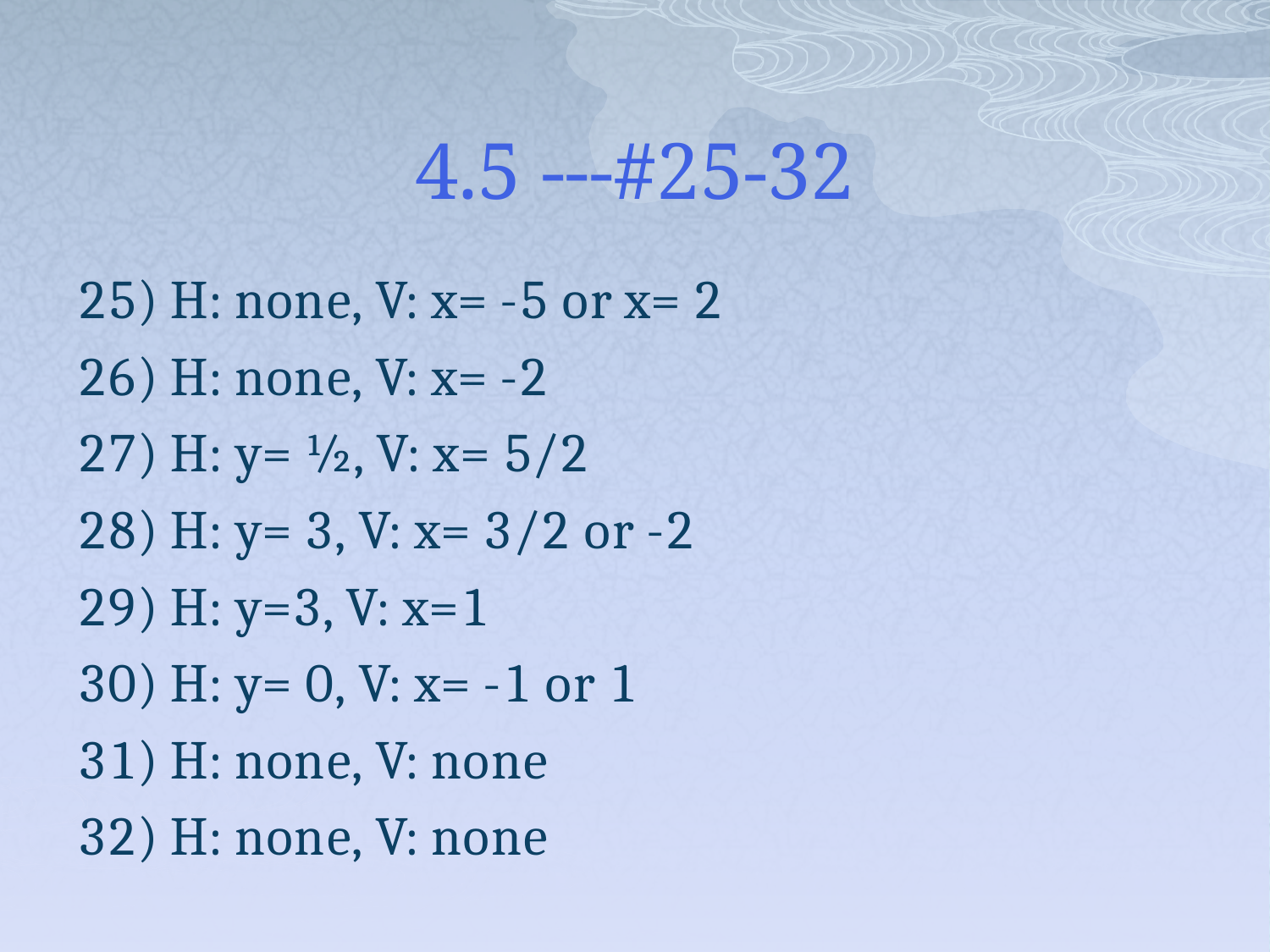

# 4.5 ---#25-32
25) H: none, V: x= -5 or x= 2
26) H: none, V: x= -2
27) H: y= ½, V: x= 5/2
28) H: y= 3, V: x= 3/2 or -2
29) H: y=3, V: x=1
30) H: y= 0, V: x= -1 or 1
31) H: none, V: none
32) H: none, V: none